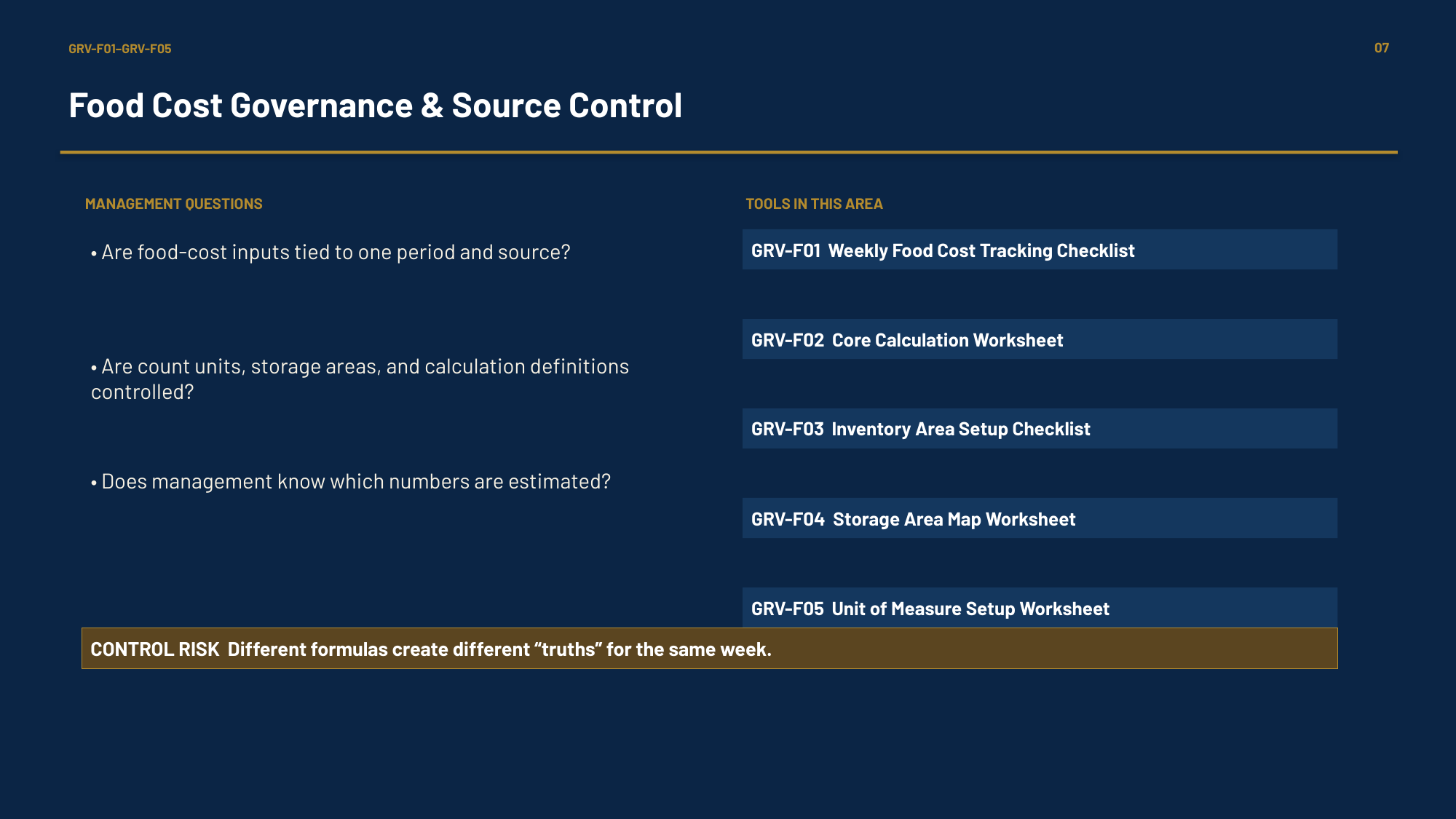

07
GRV-F01–GRV-F05
Food Cost Governance & Source Control

MANAGEMENT QUESTIONS
TOOLS IN THIS AREA
• Are food-cost inputs tied to one period and source?
GRV-F01  Weekly Food Cost Tracking Checklist
GRV-F02  Core Calculation Worksheet
• Are count units, storage areas, and calculation definitions controlled?
GRV-F03  Inventory Area Setup Checklist
• Does management know which numbers are estimated?
GRV-F04  Storage Area Map Worksheet
GRV-F05  Unit of Measure Setup Worksheet
CONTROL RISK  Different formulas create different “truths” for the same week.